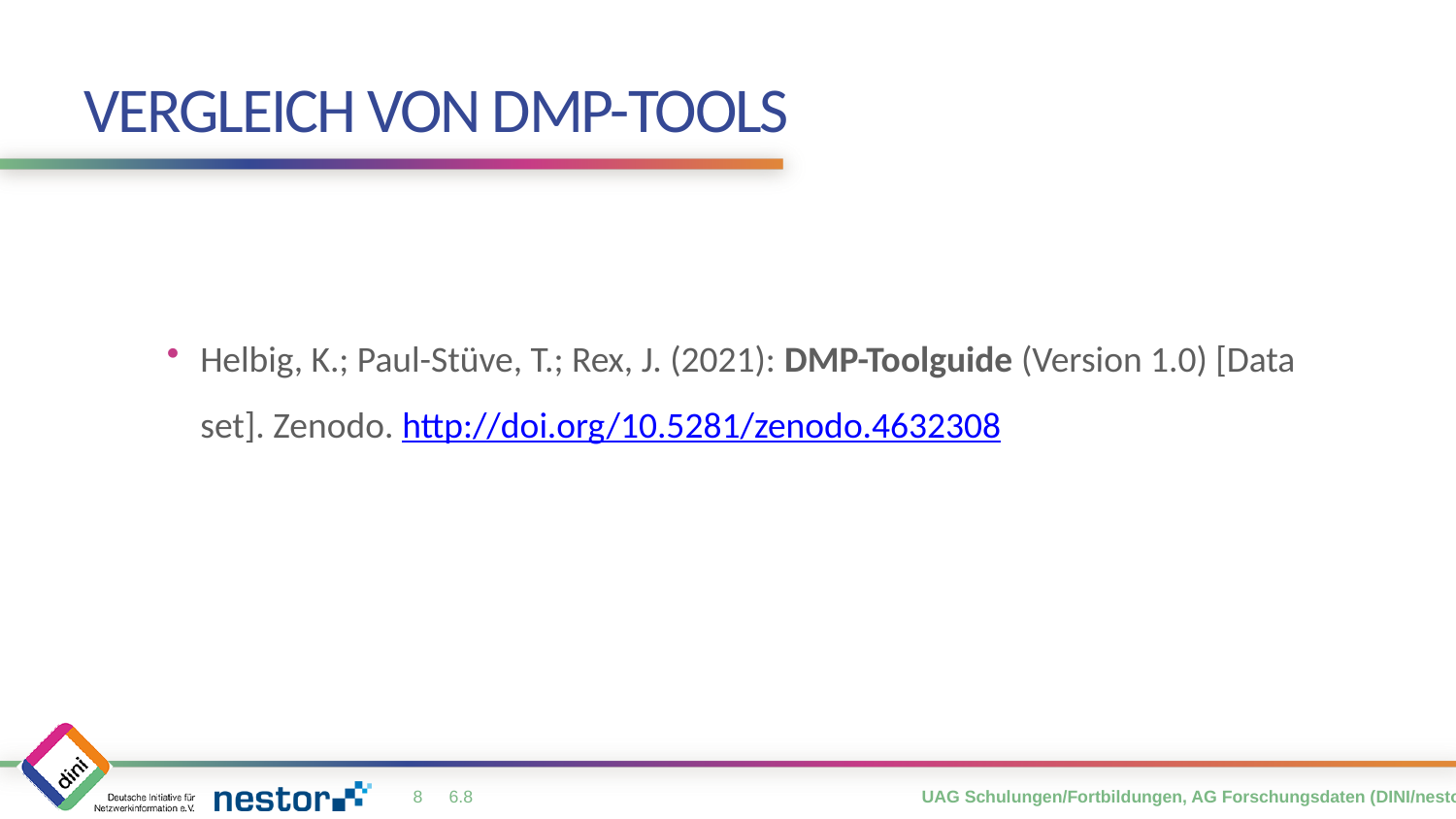

# Vergleich von DMP-Tools

Helbig, K.; Paul-Stüve, T.; Rex, J. (2021): DMP-Toolguide (Version 1.0) [Data set]. Zenodo. http://doi.org/10.5281/zenodo.4632308

8
6.8